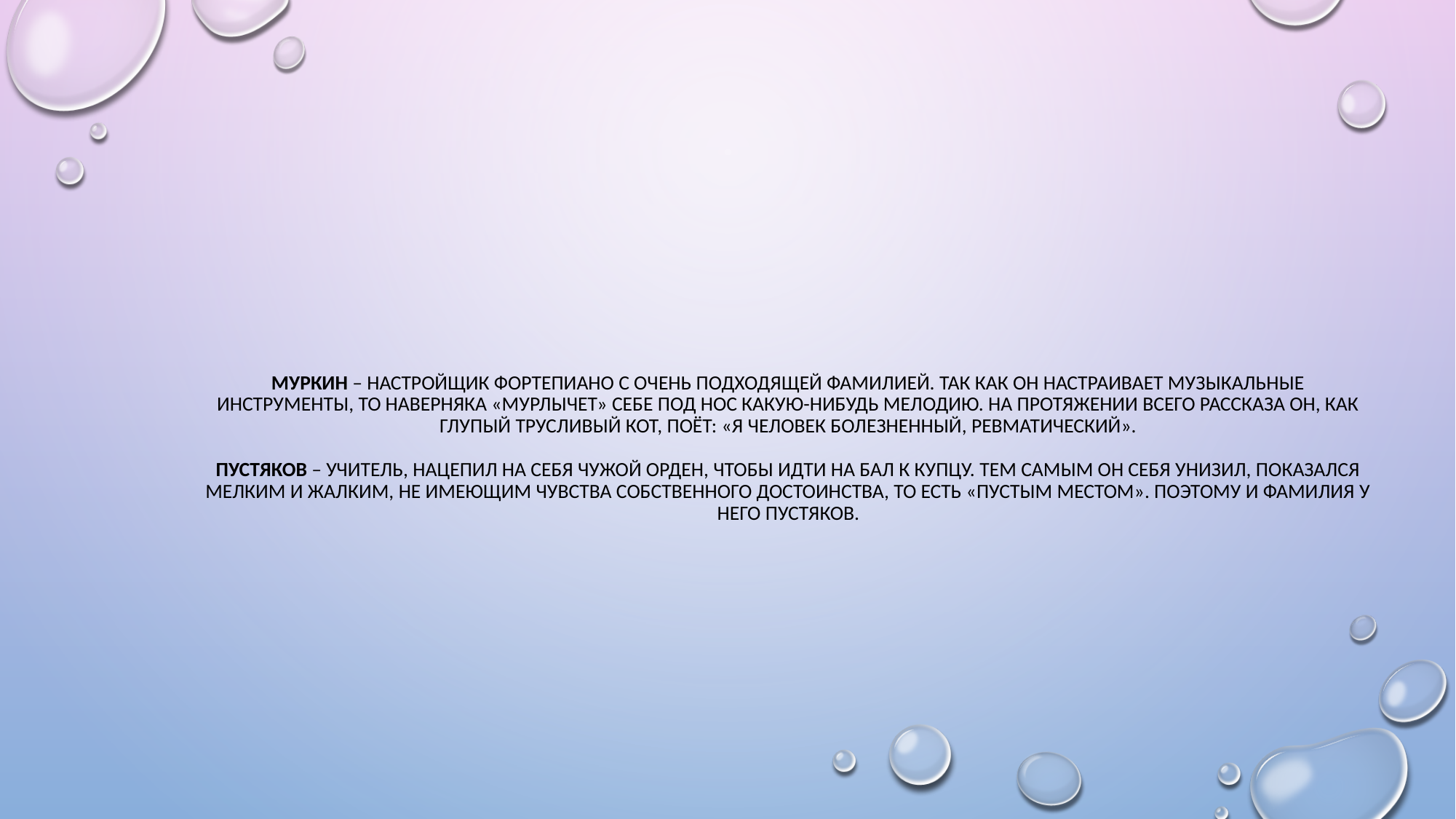

# Муркин – настройщик фортепиано с очень подходящей фамилией. Так как он настраивает музыкальные инструменты, то наверняка «мурлычет» себе под нос какую-нибудь мелодию. На протяжении всего рассказа он, как глупый трусливый кот, поёт: «Я человек болезненный, ревматический». Пустяков – учитель, нацепил на себя чужой орден, чтобы идти на бал к купцу. Тем самым он себя унизил, показался мелким и жалким, не имеющим чувства собственного достоинства, то есть «пустым местом». Поэтому и фамилия у него Пустяков.